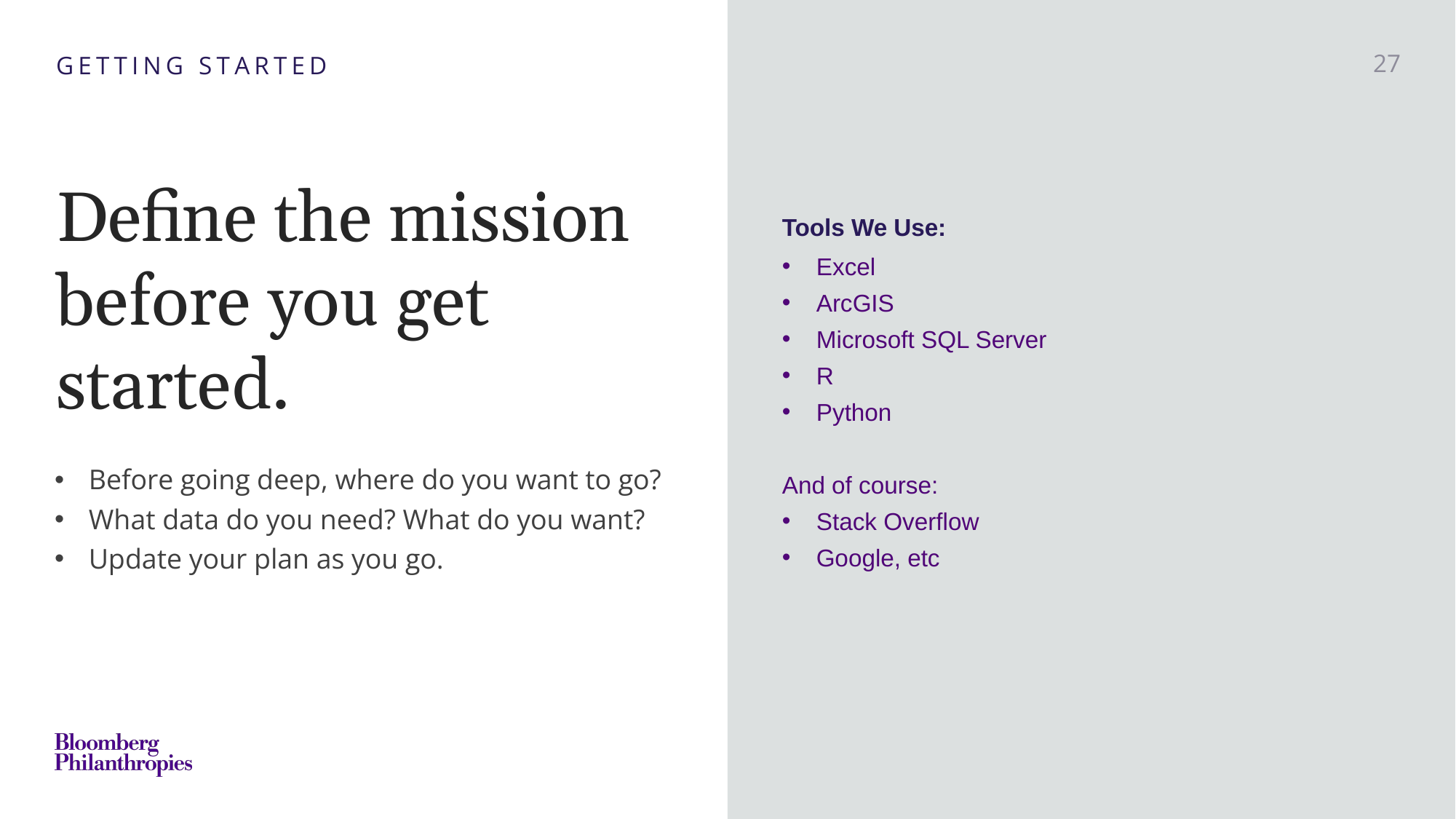

GETTING STARTED
27
Define the mission before you get started.
Before going deep, where do you want to go?
What data do you need? What do you want?
Update your plan as you go.
Tools We Use:
Excel
ArcGIS
Microsoft SQL Server
R
Python

And of course:
Stack Overflow
Google, etc